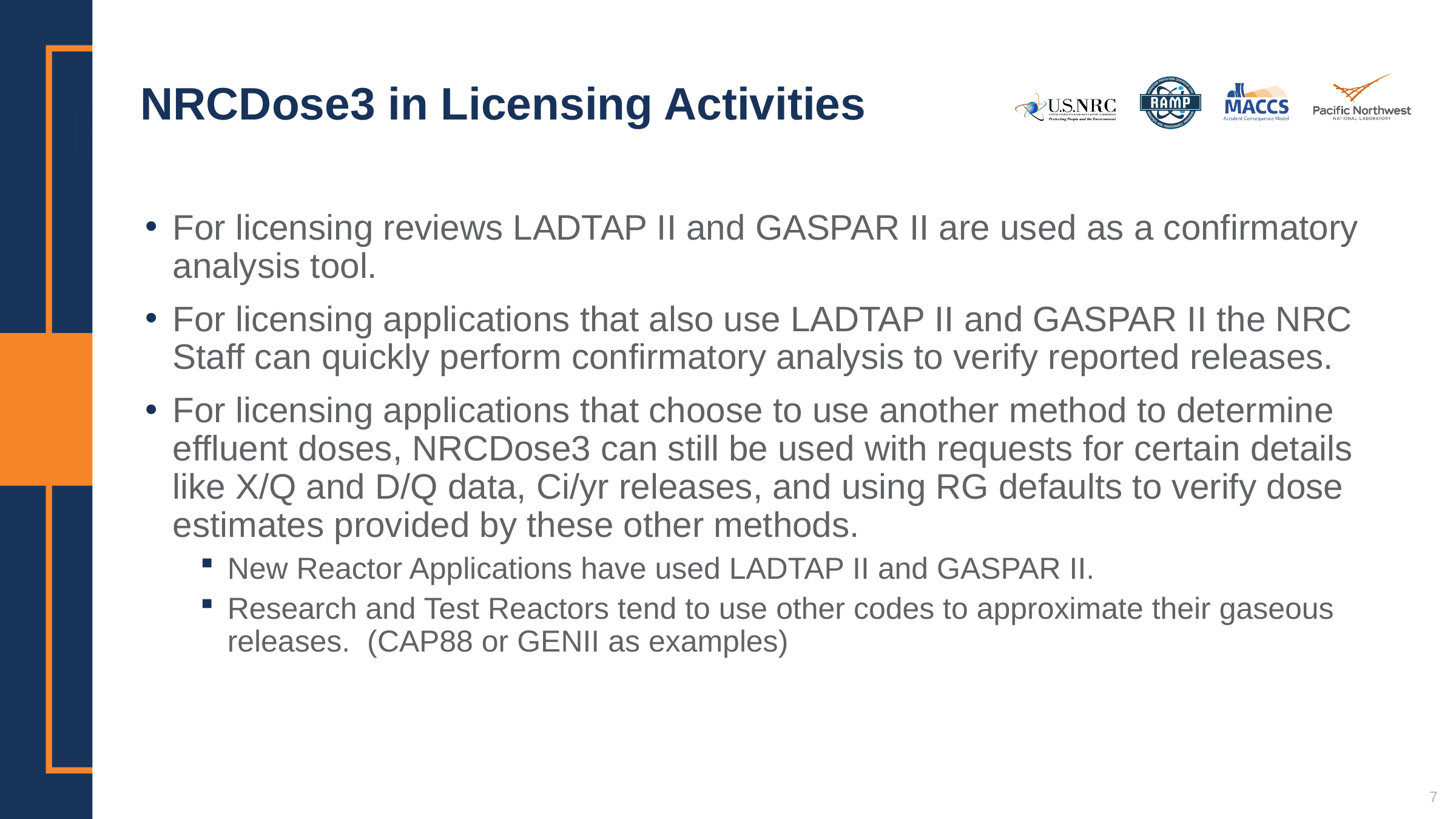

# NRCDose3 in Licensing Activities
For licensing reviews LADTAP II and GASPAR II are used as a confirmatory analysis tool.
For licensing applications that also use LADTAP II and GASPAR II the NRC Staff can quickly perform confirmatory analysis to verify reported releases.
For licensing applications that choose to use another method to determine effluent doses, NRCDose3 can still be used with requests for certain details like X/Q and D/Q data, Ci/yr releases, and using RG defaults to verify dose estimates provided by these other methods.
New Reactor Applications have used LADTAP II and GASPAR II.
Research and Test Reactors tend to use other codes to approximate their gaseous releases.  (CAP88 or GENII as examples)

7